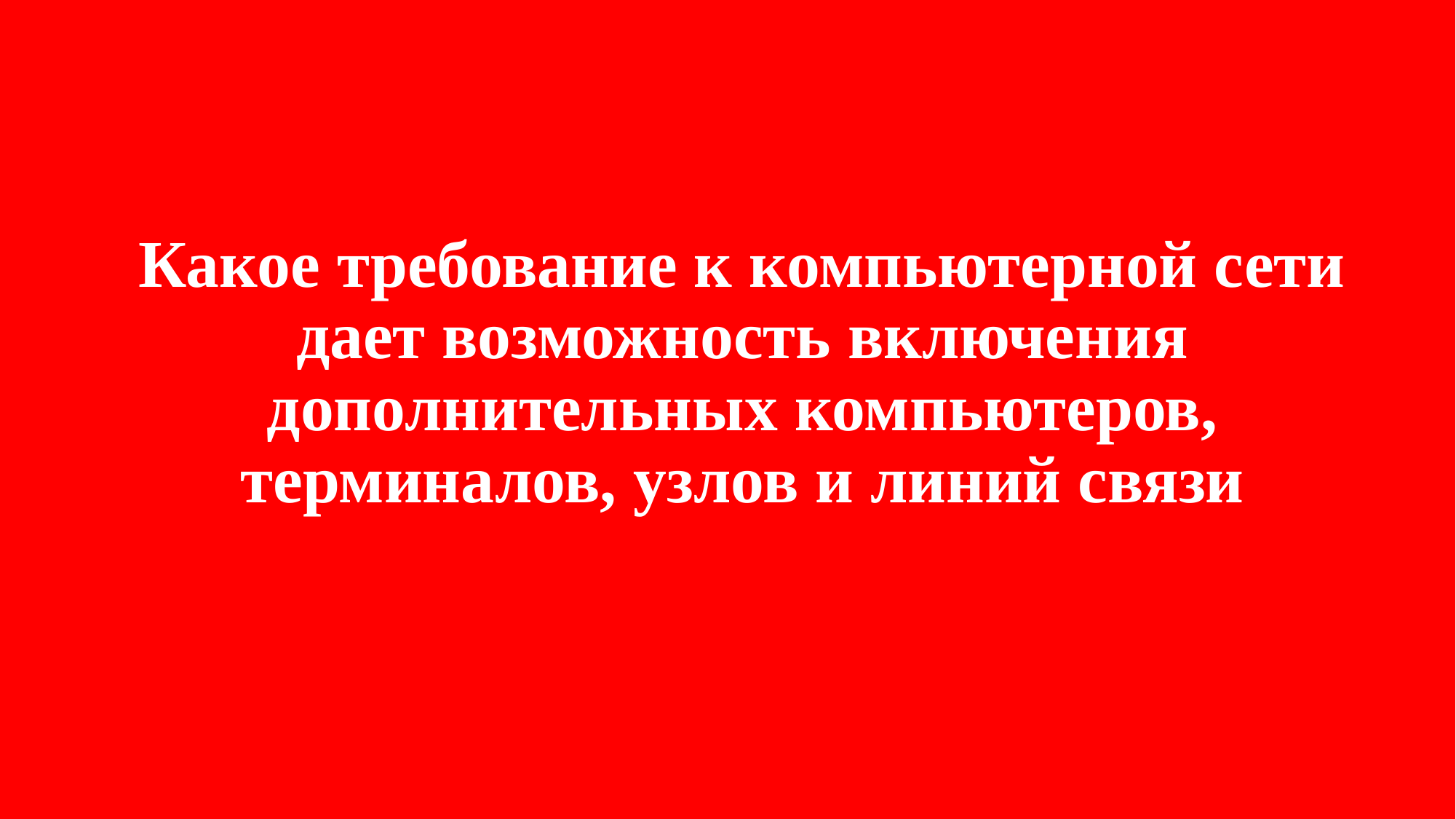

# Какое требование к компьютерной сети дает возможность включения дополнительных компьютеров, терминалов, узлов и линий связи